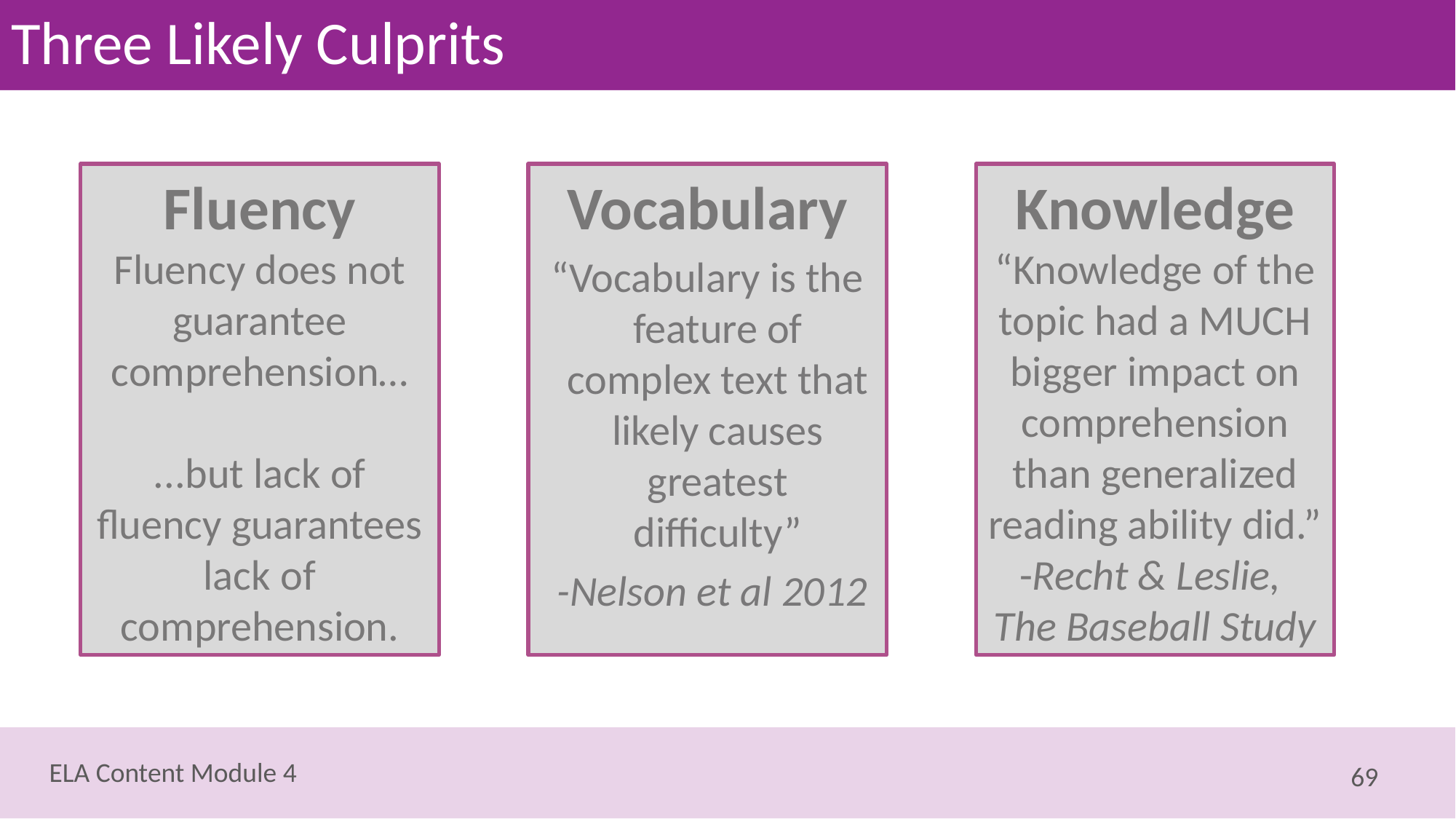

# Three Likely Culprits
Fluency
Fluency does not guarantee comprehension…

...but lack of fluency guarantees lack of comprehension.
Vocabulary
“Vocabulary is the feature of complex text that likely causes greatest difficulty”
 -Nelson et al 2012

Knowledge
“Knowledge of the topic had a MUCH bigger impact on comprehension than generalized reading ability did.”
-Recht & Leslie,
The Baseball Study
69